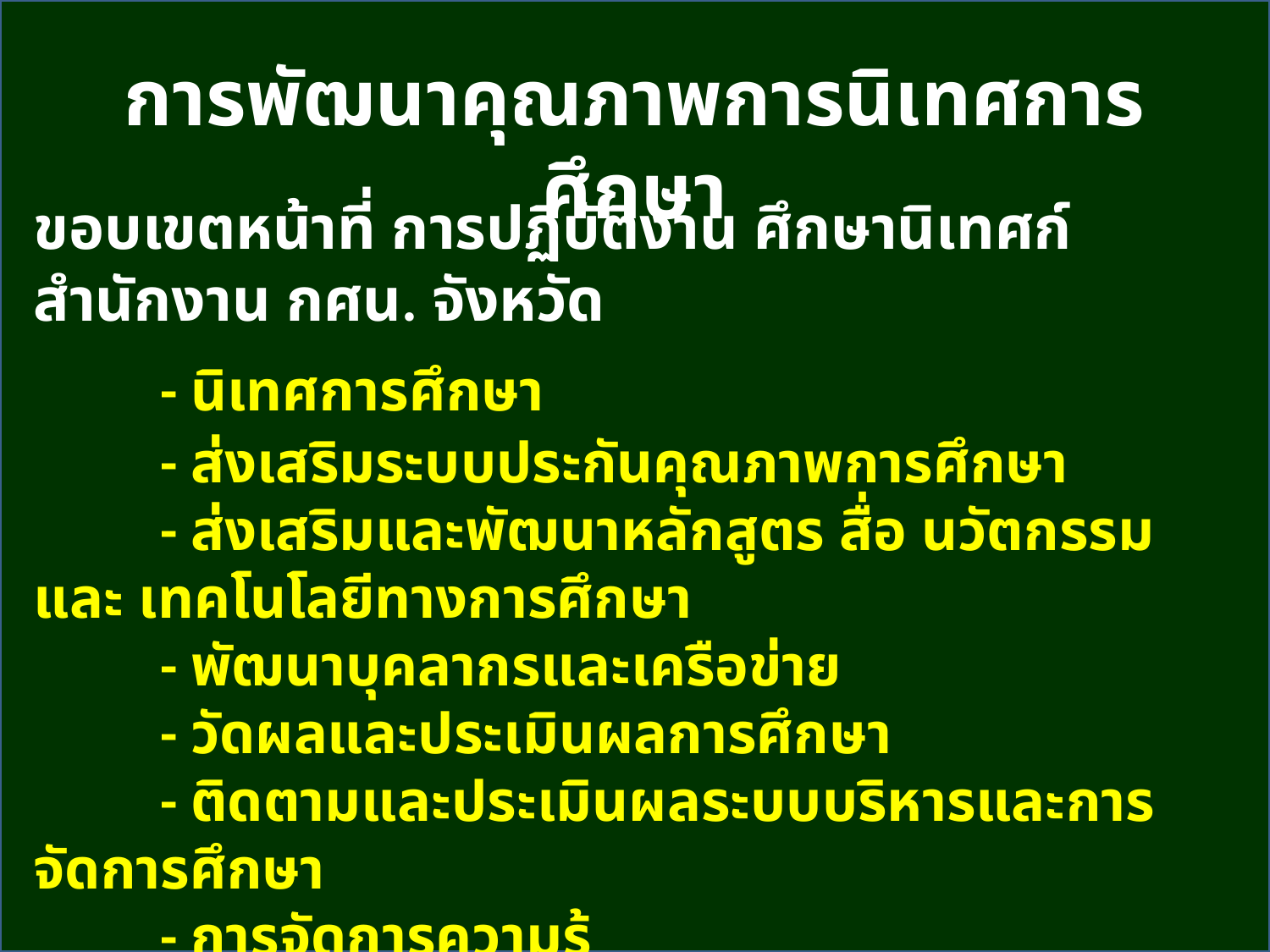

การพัฒนาคุณภาพการนิเทศการศึกษา
ขอบเขตหน้าที่ การปฏิบัติงาน ศึกษานิเทศก์ สำนักงาน กศน. จังหวัด
 	- นิเทศการศึกษา
 	- ส่งเสริมระบบประกันคุณภาพการศึกษา
   	- ส่งเสริมและพัฒนาหลักสูตร สื่อ นวัตกรรม และ เทคโนโลยีทางการศึกษา
 	- พัฒนาบุคลากรและเครือข่าย
 	- วัดผลและประเมินผลการศึกษา
 	- ติดตามและประเมินผลระบบบริหารและการจัดการศึกษา
 	- การจัดการความรู้